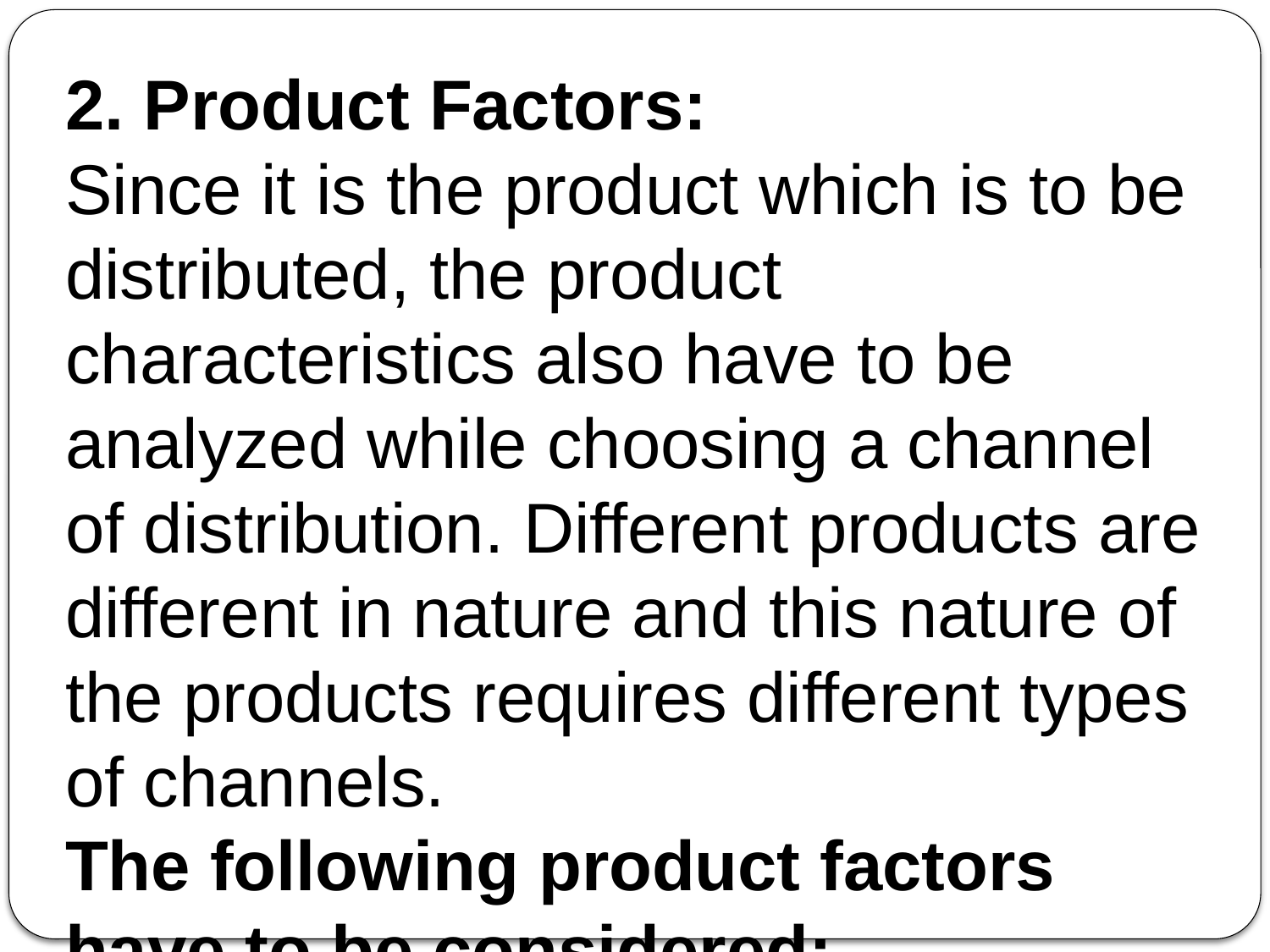

2. Product Factors:
Since it is the product which is to be distributed, the product characteristics also have to be analyzed while choosing a channel of distribution. Different products are different in nature and this nature of the products requires different types of channels.
The following product factors have to be considered: